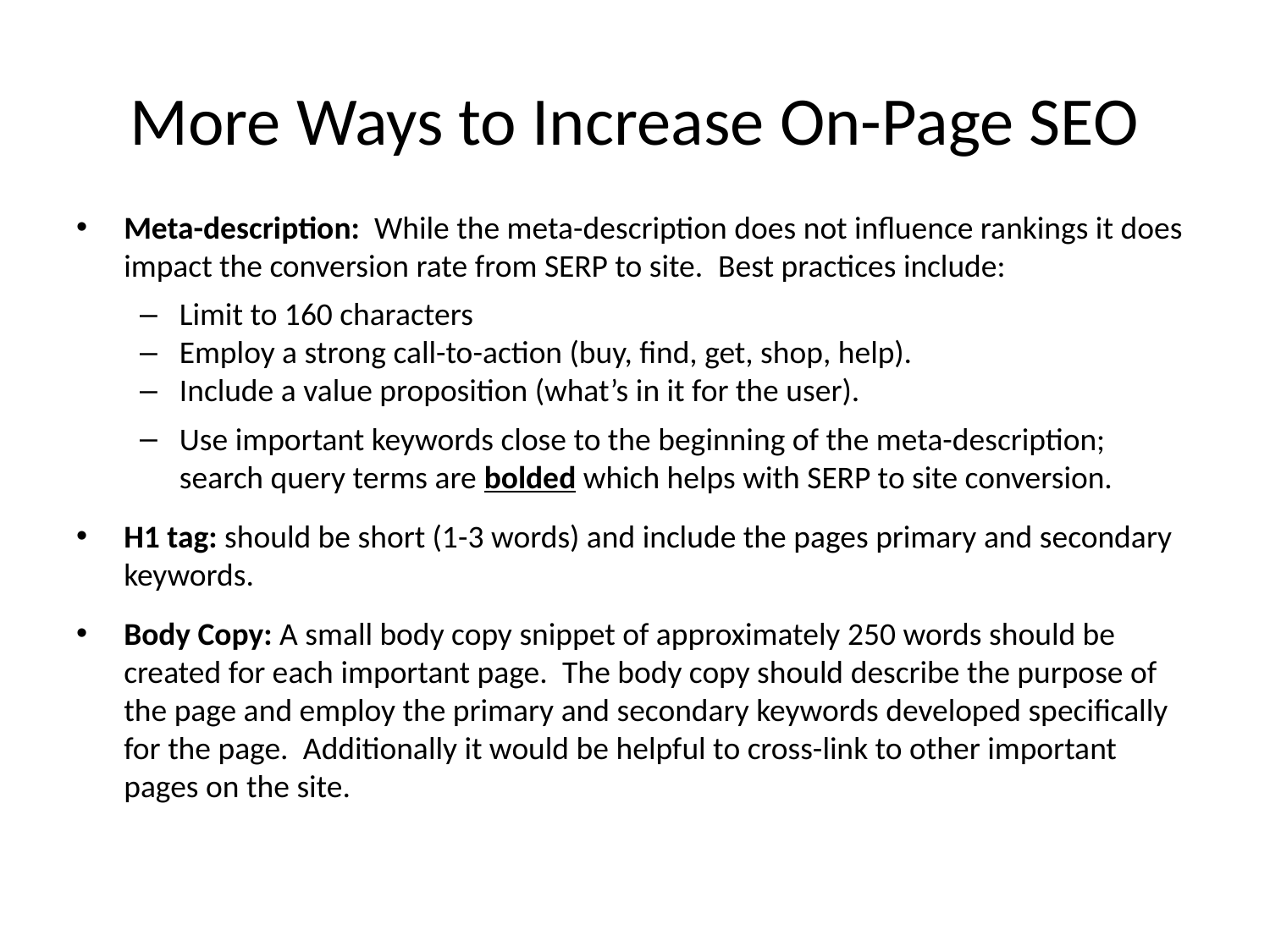

# More Ways to Increase On-Page SEO
Meta-description:  While the meta-description does not influence rankings it does impact the conversion rate from SERP to site.  Best practices include:
Limit to 160 characters
Employ a strong call-to-action (buy, find, get, shop, help).
Include a value proposition (what’s in it for the user).
Use important keywords close to the beginning of the meta-description; search query terms are bolded which helps with SERP to site conversion.
H1 tag: should be short (1-3 words) and include the pages primary and secondary keywords.
Body Copy: A small body copy snippet of approximately 250 words should be created for each important page.  The body copy should describe the purpose of the page and employ the primary and secondary keywords developed specifically for the page.  Additionally it would be helpful to cross-link to other important pages on the site.